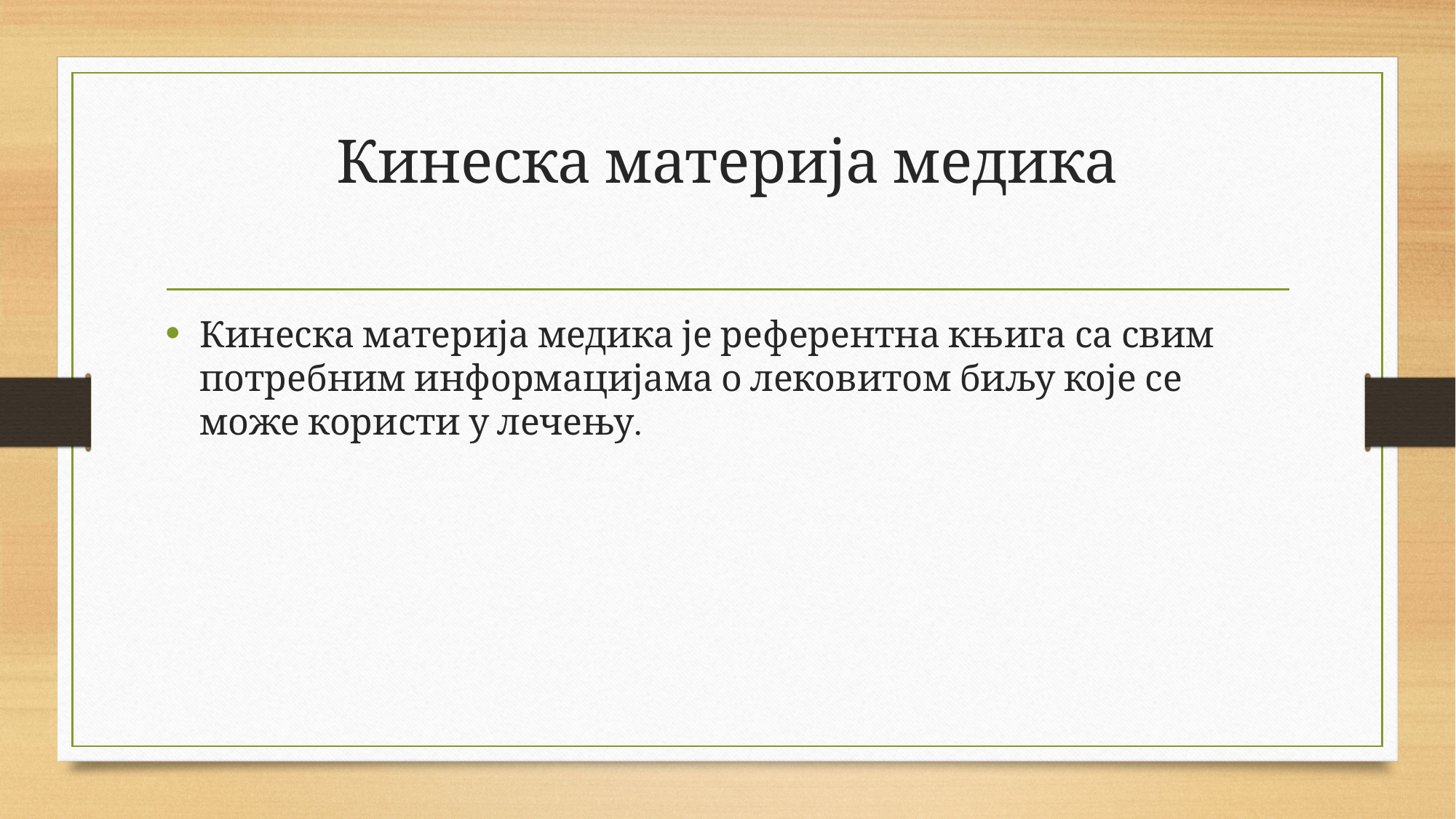

# Кинеска материја медика
Кинеска материја медика је референтна књига са свим потребним информацијама о лековитом биљу које се може користи у лечењу.